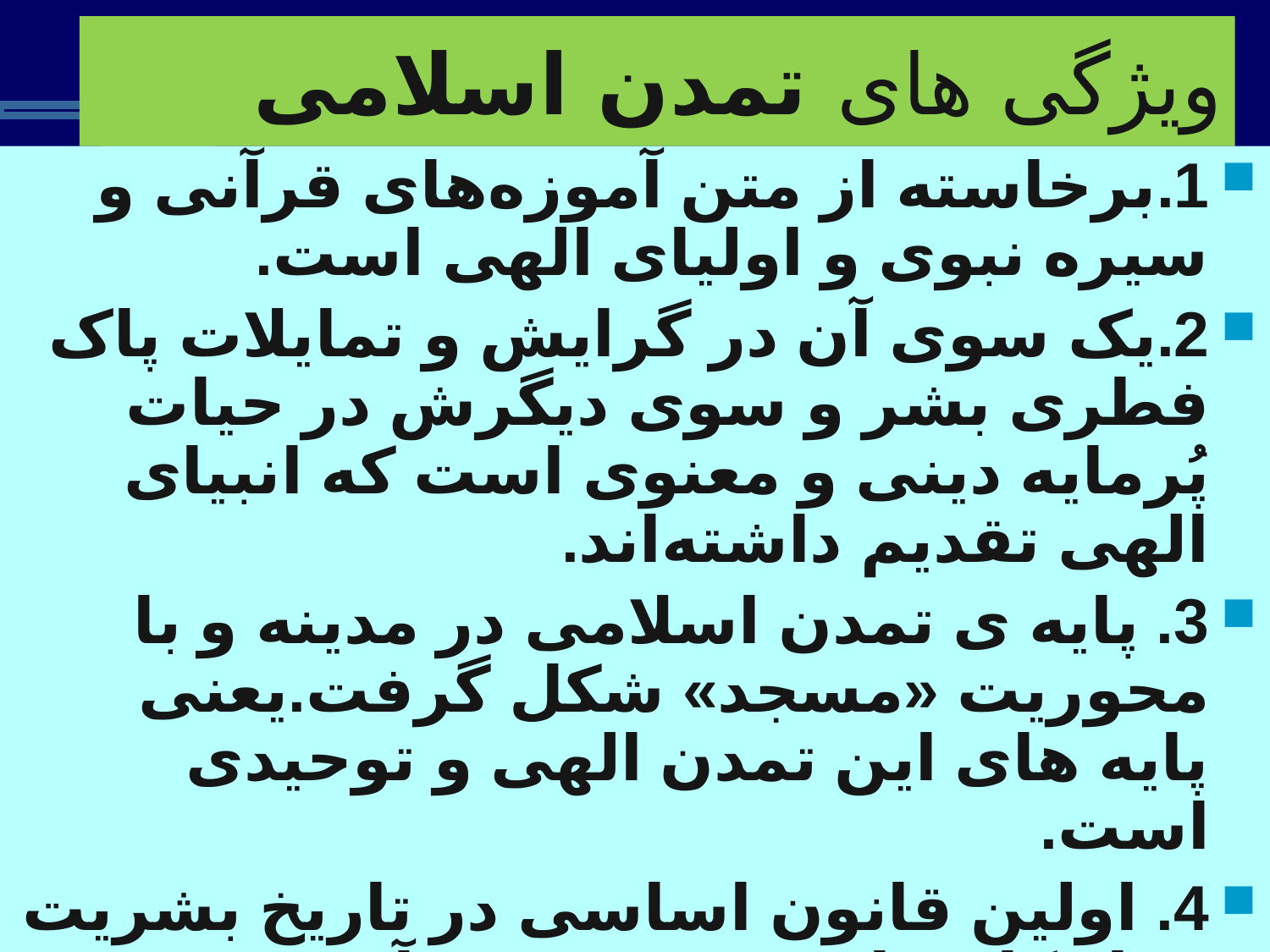

# ویژگی های تمدن اسلامی
1.برخاسته از متن آموزه‌های قرآنی و سیره نبوی و اولیای الهی است.
2.یک‌ سوی آن در گرایش و تمایلات پاک فطری بشر و سوی دیگرش در حیات پُرمایه دینی و معنوی است که انبیای الهی تقدیم داشته‌اند.
3. پایه ی تمدن اسلامی در مدینه و با محوریت «مسجد» شکل گرفت.یعنی پایه های این تمدن الهی و توحیدی است.
4. اولین قانون اساسی در تاریخ بشریت به ابتکار پیامبر و در مدینه،آن هم در عصر جهل،توحش،تفاخر و بی قانونی جهان آن روز تدوین و اجرا می شود.